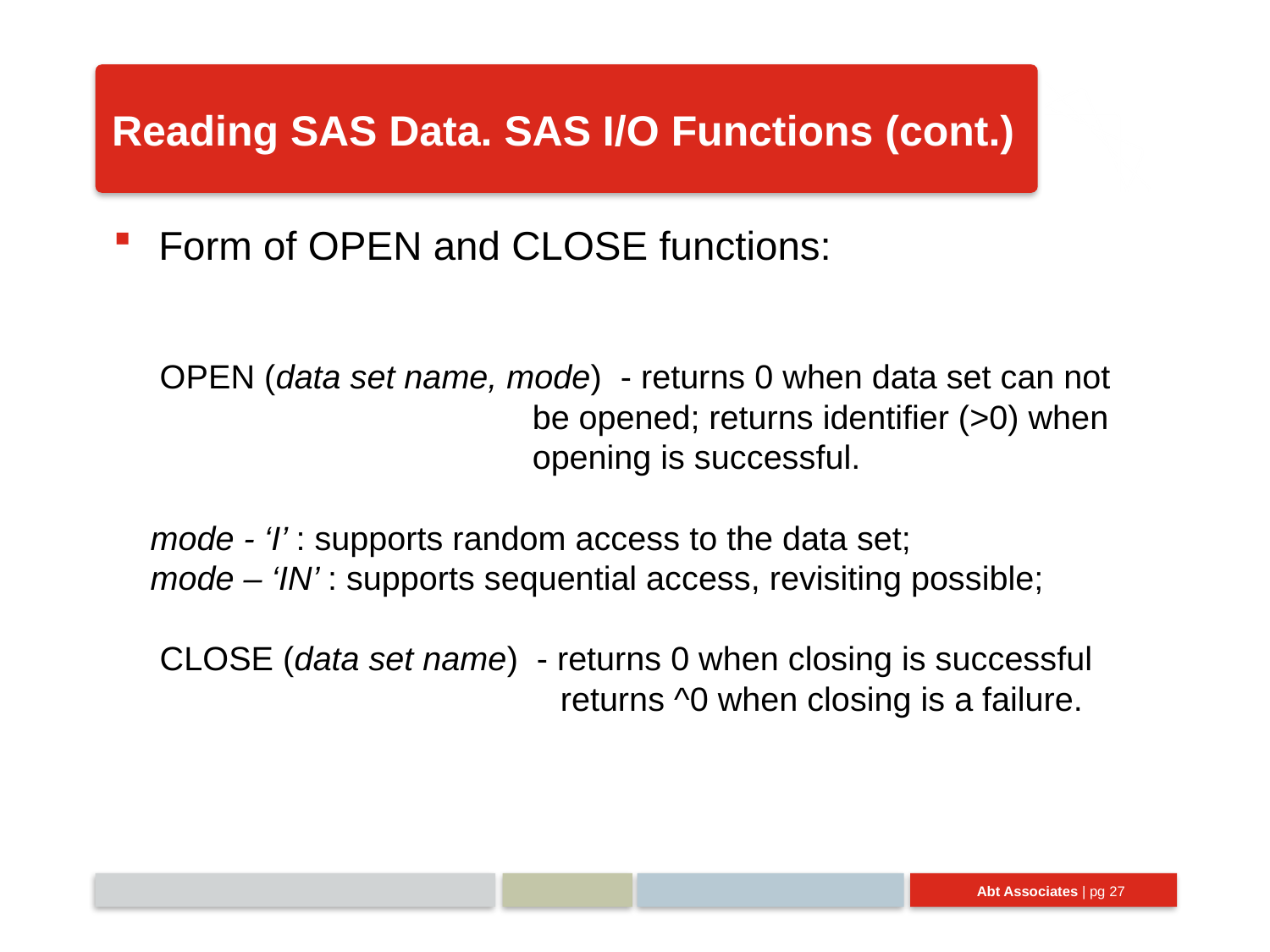

# Reading SAS Data. SAS I/O Functions (cont.)
Form of OPEN and CLOSE functions:

     OPEN (data set name, mode)  - returns 0 when data set can not
                                             be opened; returns identifier (>0) when
                                             opening is successful.

    mode - ‘I’ : supports random access to the data set;
    mode – ‘IN’ : supports sequential access, revisiting possible;

     CLOSE (data set name)  - returns 0 when closing is successful
                                                returns ^0 when closing is a failure.